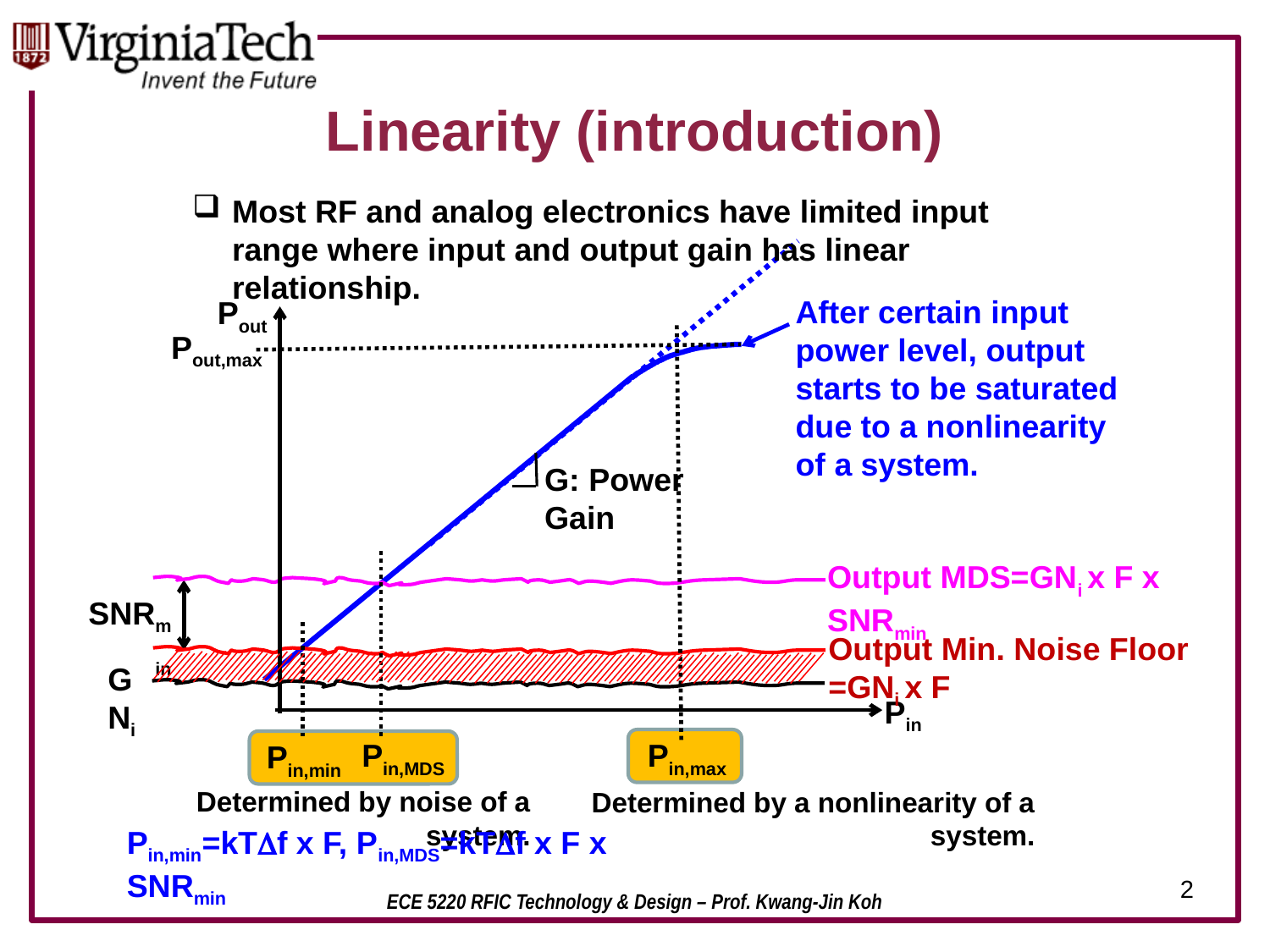

# Linearity (introduction)
Most RF and analog electronics have limited input range where input and output gain has linear relationship.
After certain input power level, output starts to be saturated due to a nonlinearity of a system.
Pout
Pout,max

G: Power Gain
Output MDS=GNi x F x SNRmin

SNRmin
Output Min. Noise Floor =GNi x F

GNi

Pin
Pin,MDS

Pin,max

Pin,min
Determined by noise of a system.
Determined by a nonlinearity of a system.
Pin,min=kTΔf x F, Pin,MDS=kTΔf x F x SNRmin
2